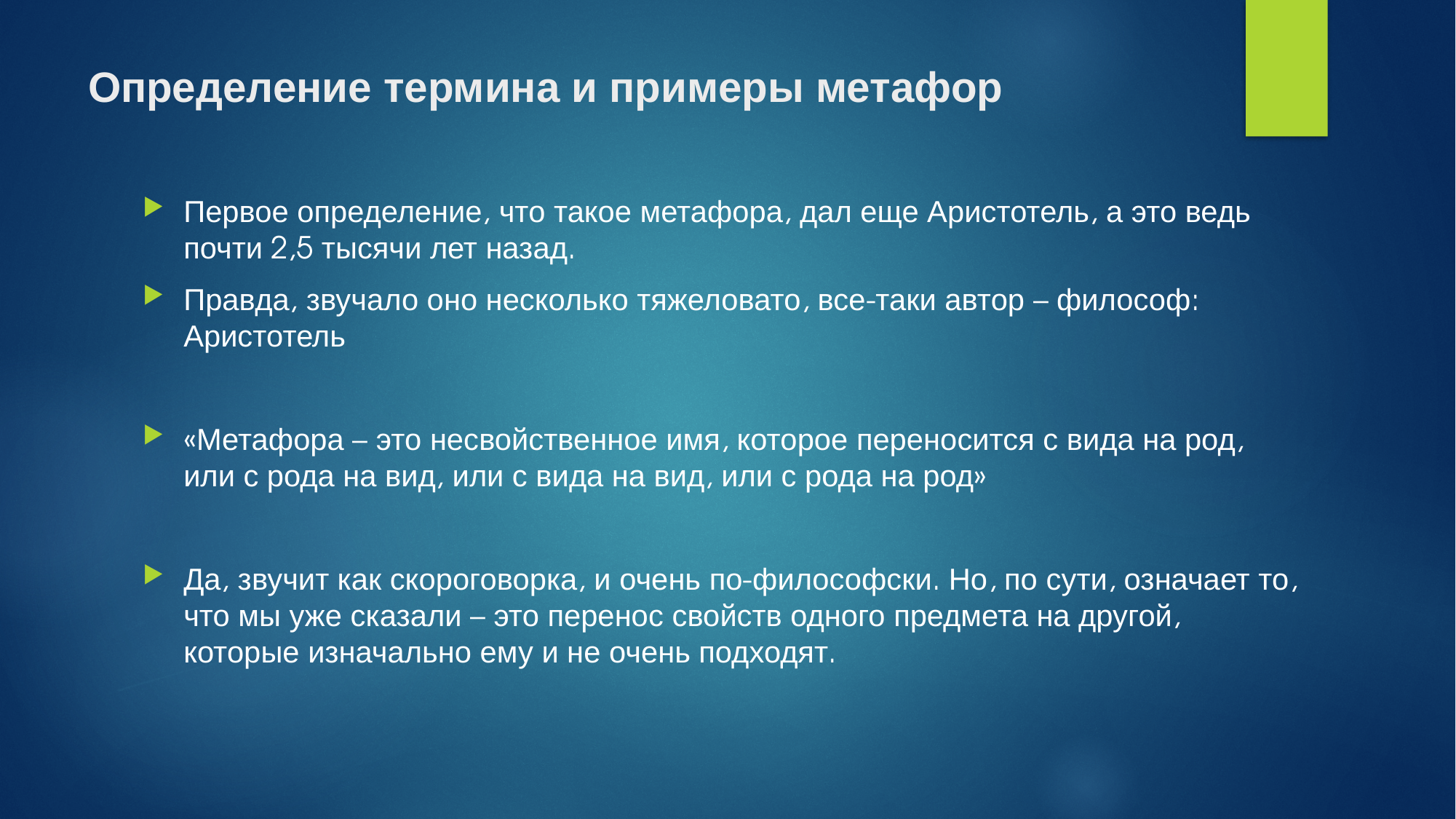

# Определение термина и примеры метафор
Первое определение, что такое метафора, дал еще Аристотель, а это ведь почти 2,5 тысячи лет назад.
Правда, звучало оно несколько тяжеловато, все-таки автор – философ: Аристотель

«Метафора – это несвойственное имя, которое переносится с вида на род, или с рода на вид, или с вида на вид, или с рода на род»

Да, звучит как скороговорка, и очень по-философски. Но, по сути, означает то, что мы уже сказали – это перенос свойств одного предмета на другой, которые изначально ему и не очень подходят.